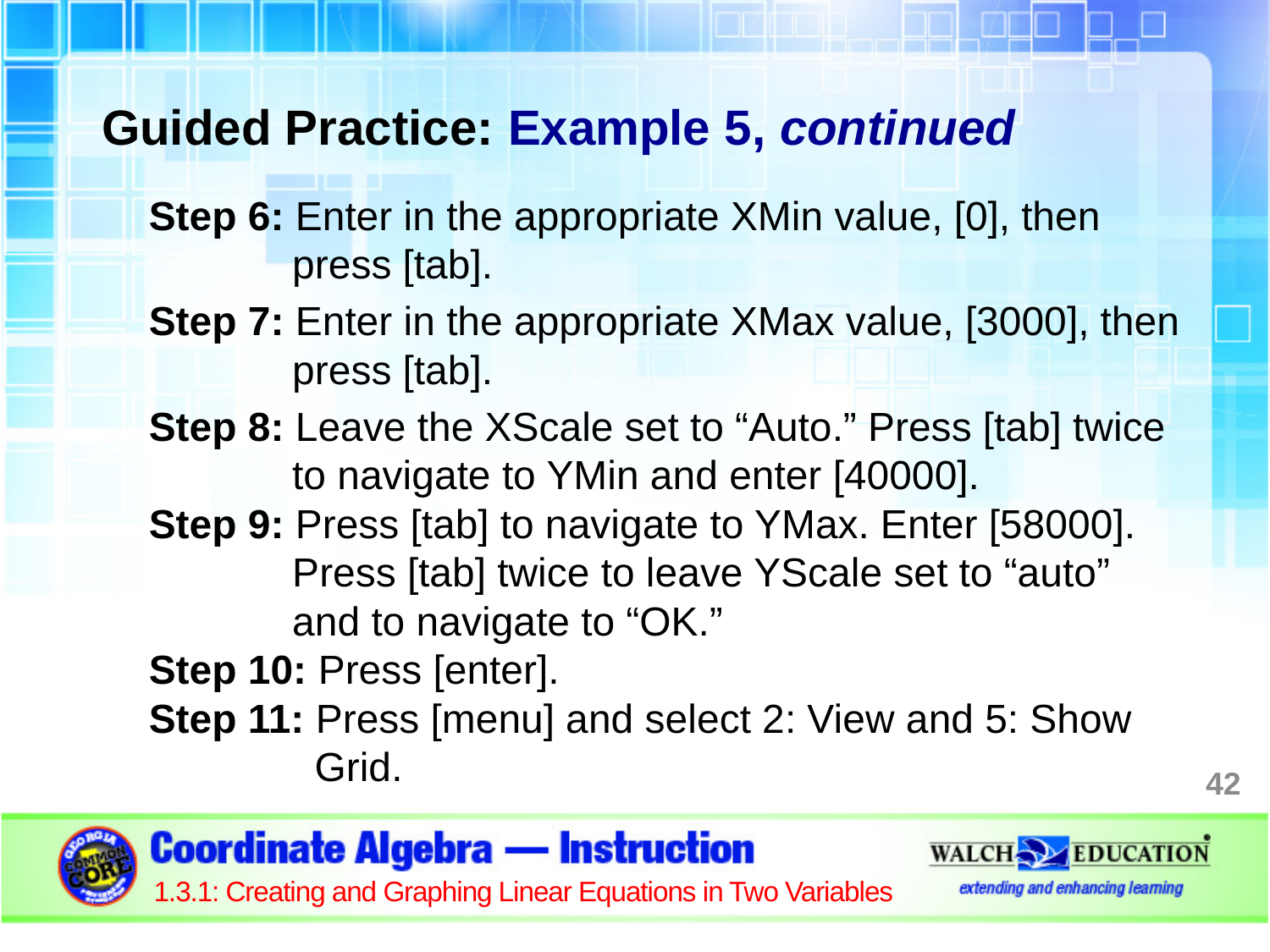

Guided Practice: Example 5, continued

Step 6: Enter in the appropriate XMin value, [0], then press [tab].
Step 7: Enter in the appropriate XMax value, [3000], then press [tab].
Step 8: Leave the XScale set to “Auto.” Press [tab] twice to navigate to YMin and enter [40000].
Step 9: Press [tab] to navigate to YMax. Enter [58000]. Press [tab] twice to leave YScale set to “auto” and to navigate to “OK.”
Step 10: Press [enter].
Step 11: Press [menu] and select 2: View and 5: Show
  Grid.

42
1.3.1: Creating and Graphing Linear Equations in Two Variables